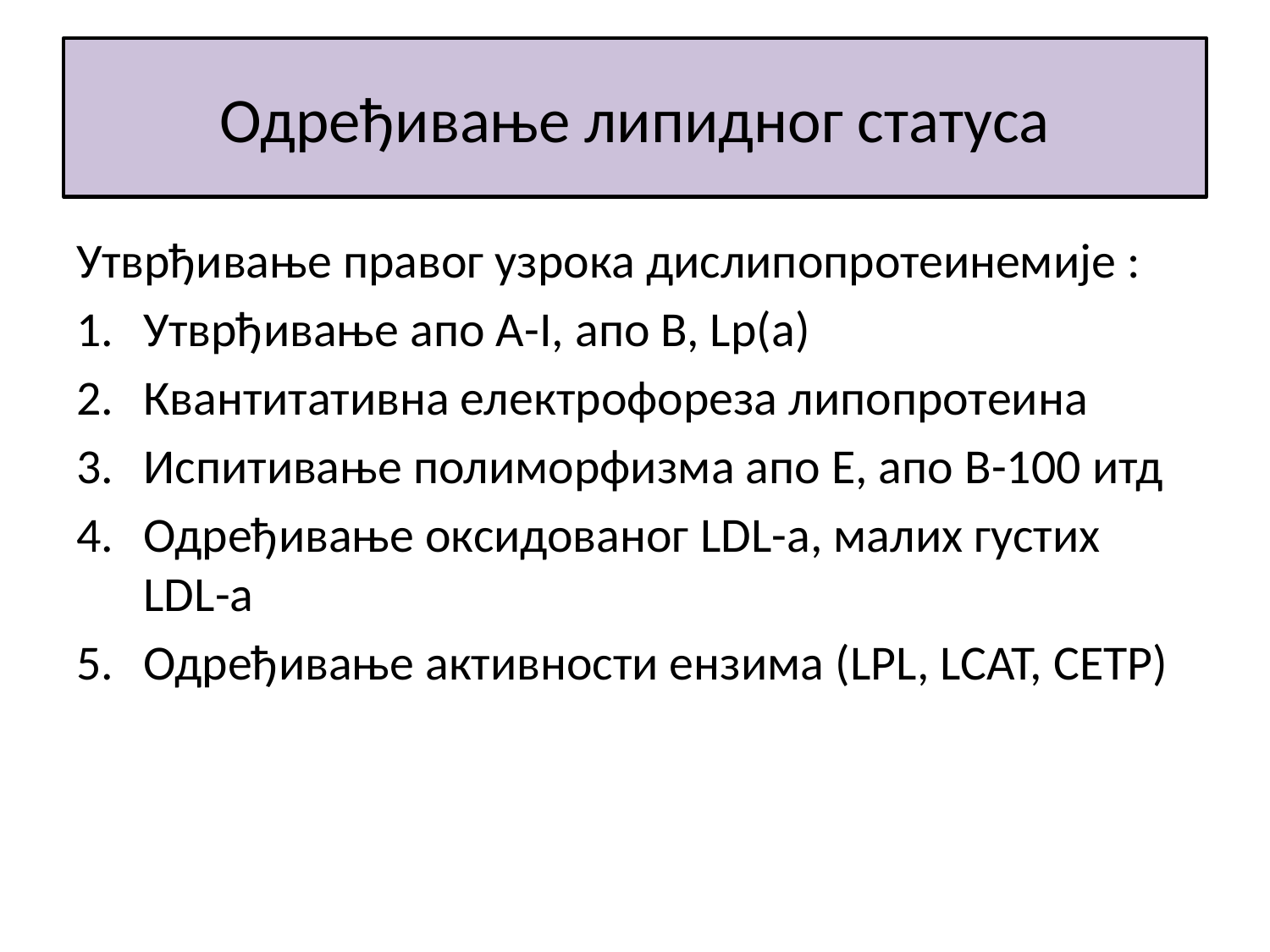

# Одређивање липидног статуса
Утврђивање правог узрока дислипопротеинемије :
Утврђивање апо А-I, апо B, Lp(a)
Квантитативна електрофореза липопротеина
Испитивање полиморфизма апо Е, апо B-100 итд
Одређивање оксидованог LDL-a, малих густих LDL-a
Одређивање активности ензима (LPL, LCAT, CETP)